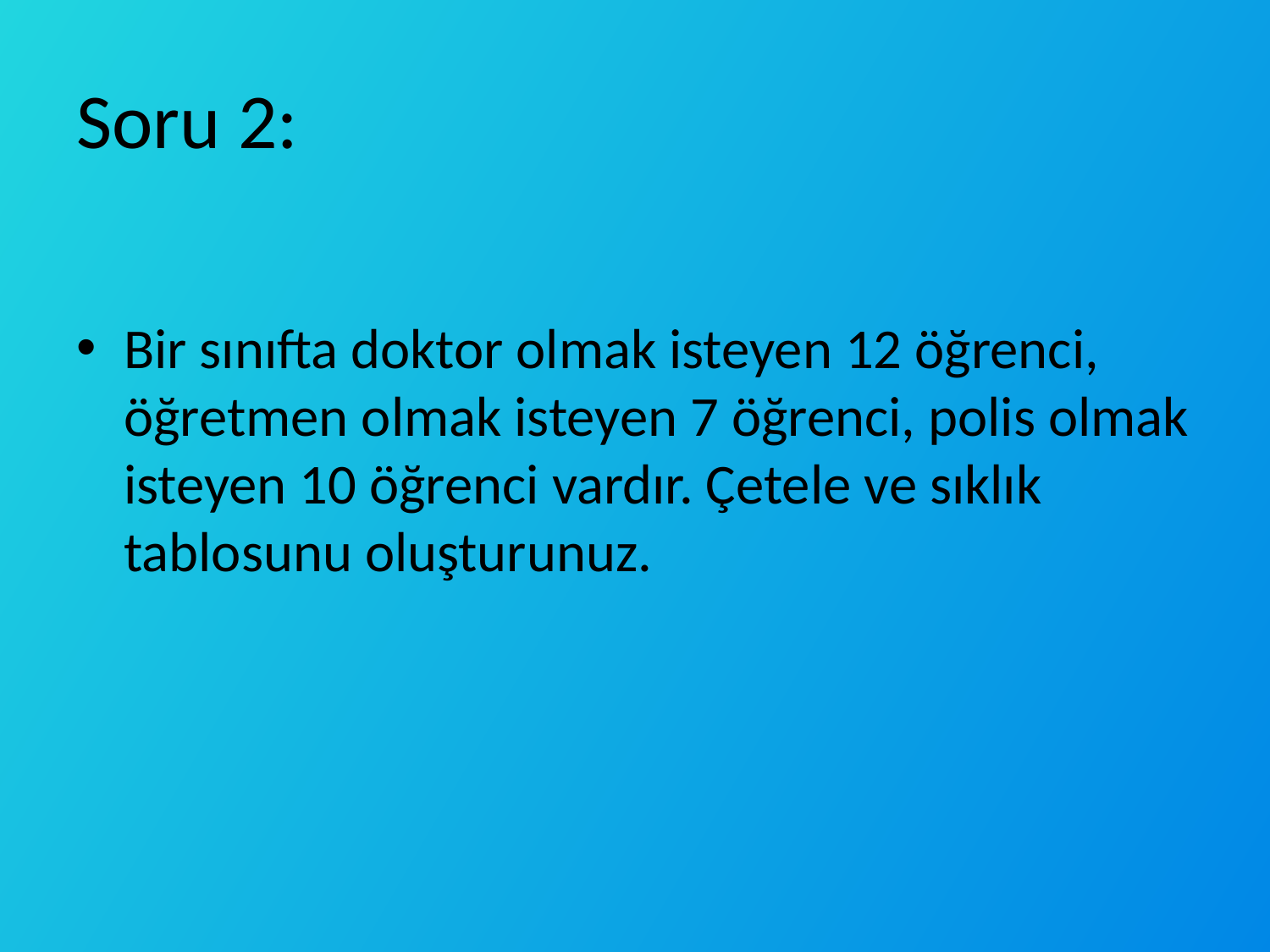

# Soru 2:
Bir sınıfta doktor olmak isteyen 12 öğrenci, öğretmen olmak isteyen 7 öğrenci, polis olmak isteyen 10 öğrenci vardır. Çetele ve sıklık tablosunu oluşturunuz.